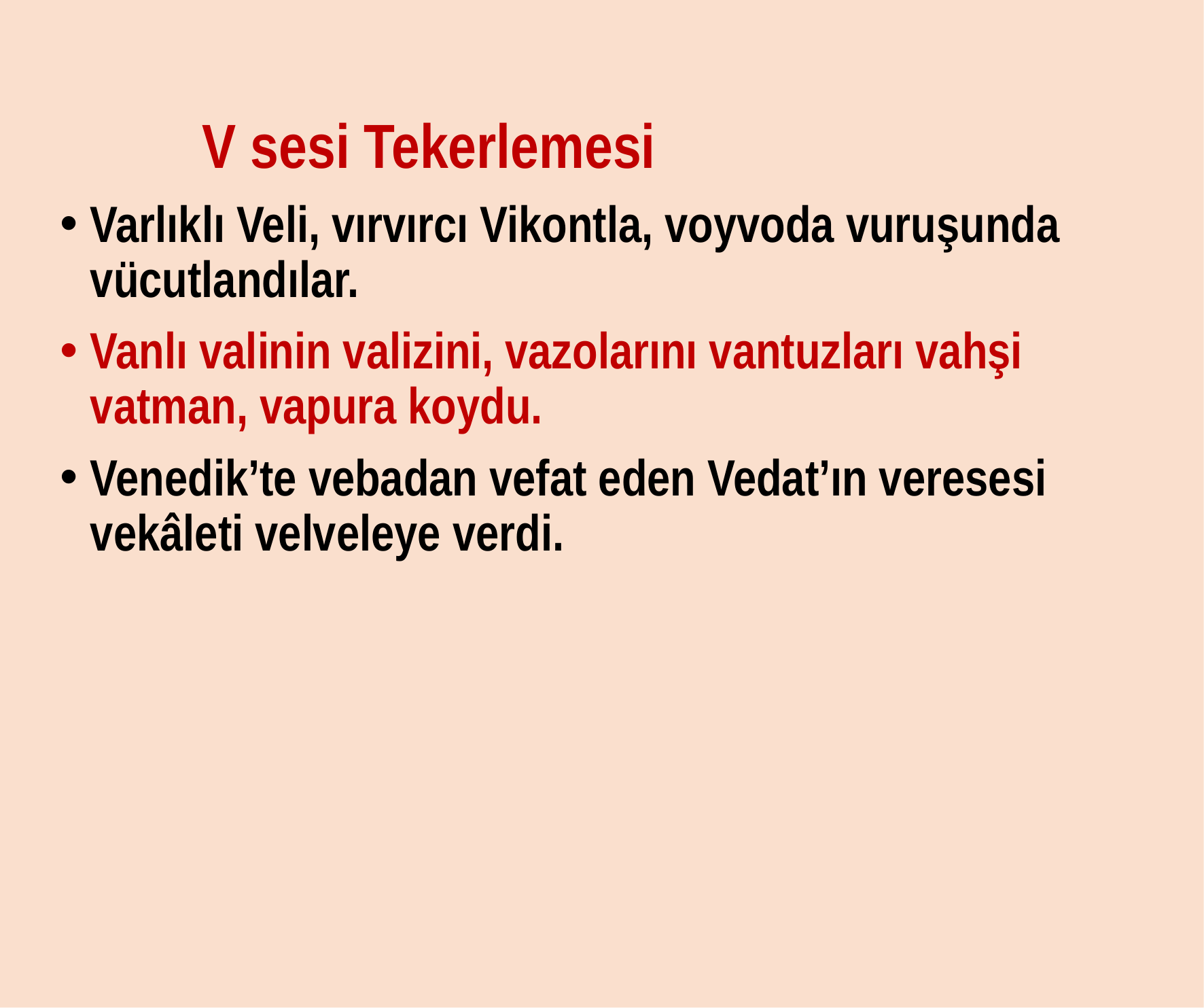

V sesi Tekerlemesi
Varlıklı Veli, vırvırcı Vikontla, voyvoda vuruşunda vücutlandılar.
Vanlı valinin valizini, vazolarını vantuzları vahşi vatman, vapura koydu.
Venedik’te vebadan vefat eden Vedat’ın veresesi vekâleti velveleye verdi.